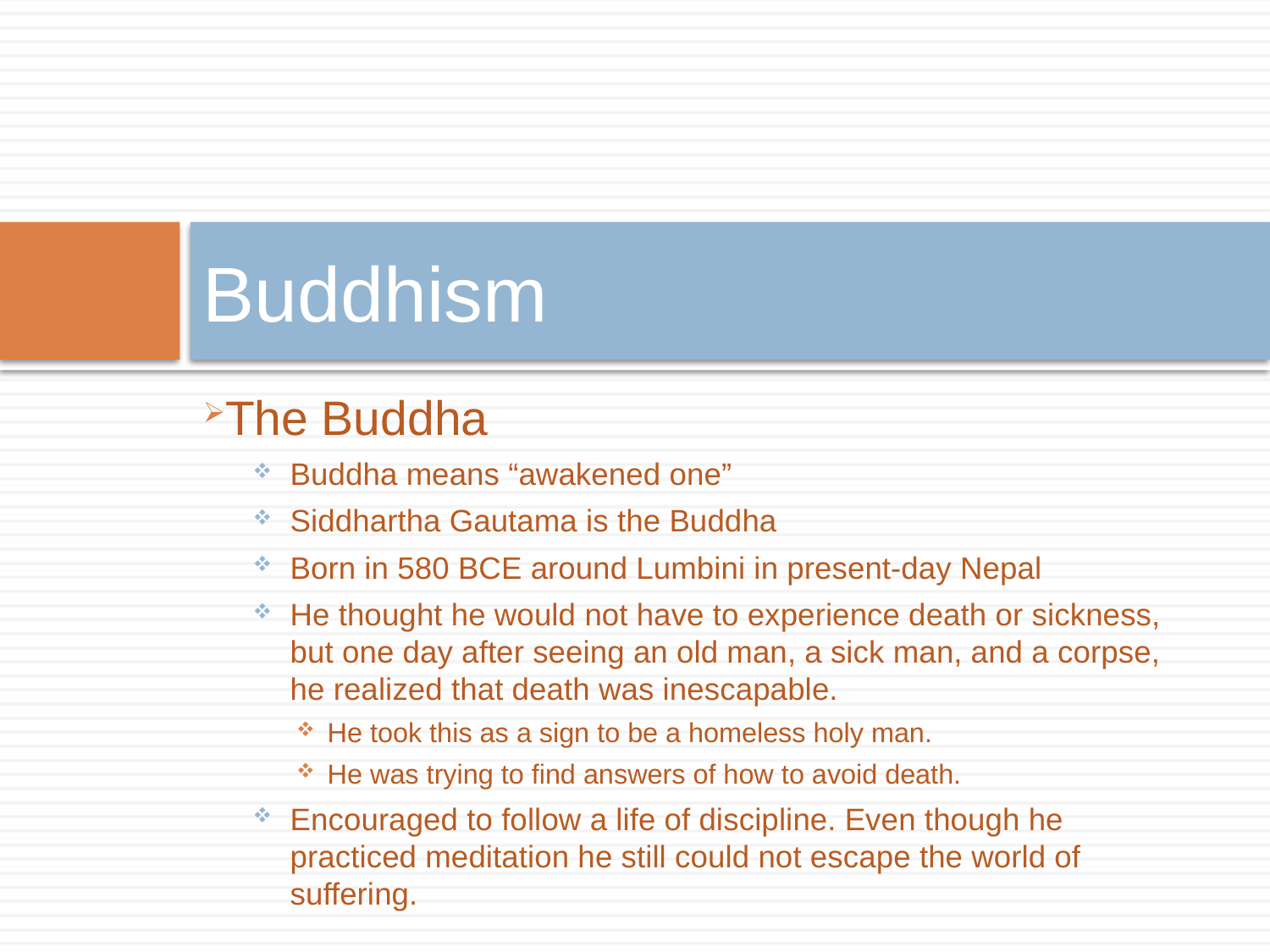

# Buddhism
The Buddha
Buddha means “awakened one”
Siddhartha Gautama is the Buddha
Born in 580 BCE around Lumbini in present-day Nepal
He thought he would not have to experience death or sickness, but one day after seeing an old man, a sick man, and a corpse, he realized that death was inescapable.
He took this as a sign to be a homeless holy man.
He was trying to find answers of how to avoid death.
Encouraged to follow a life of discipline. Even though he practiced meditation he still could not escape the world of suffering.